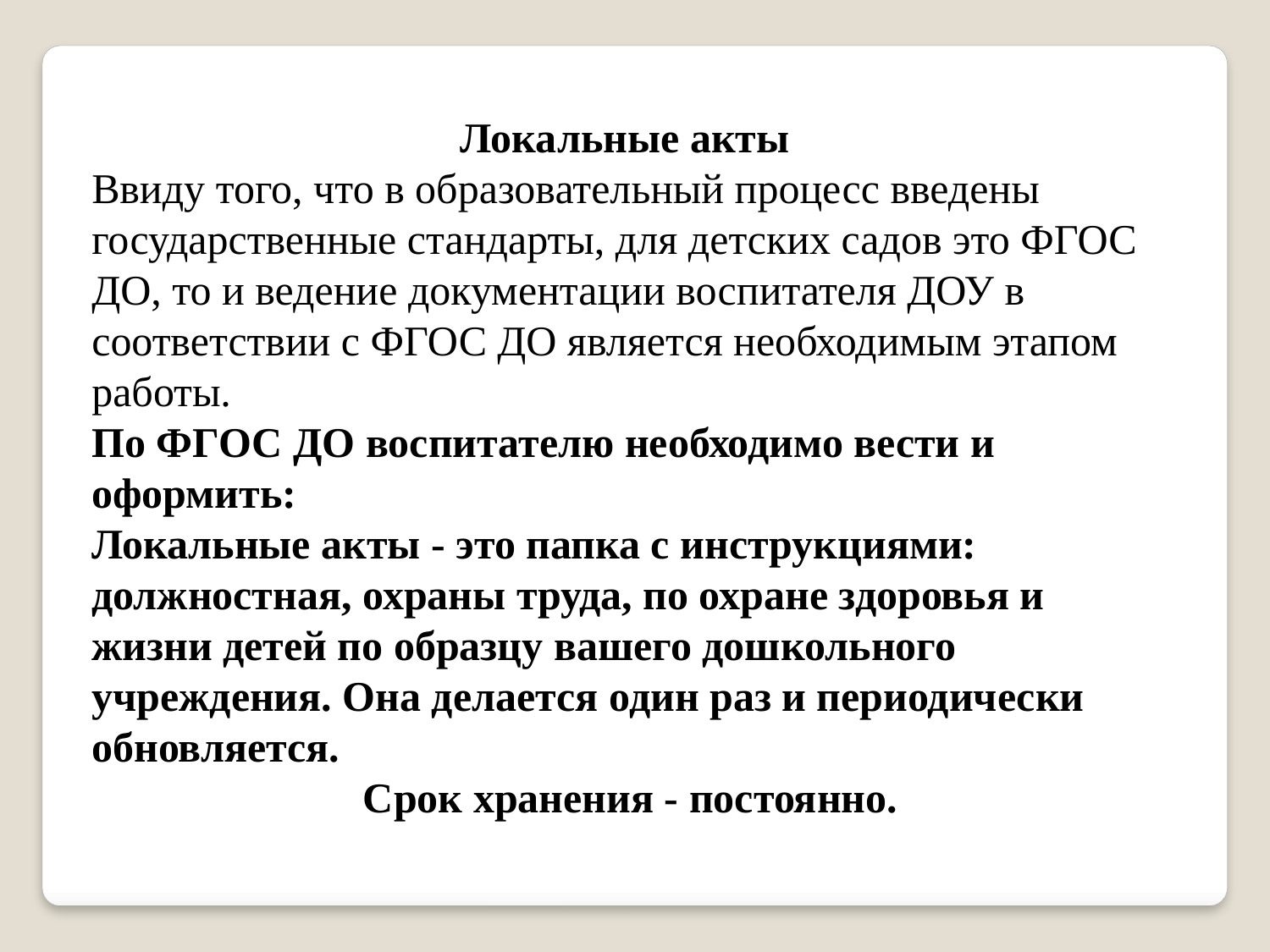

Локальные акты
Ввиду того, что в образовательный процесс введены государственные стандарты, для детских садов это ФГОС ДО, то и ведение документации воспитателя ДОУ в соответствии с ФГОС ДО является необходимым этапом работы.
По ФГОС ДО воспитателю необходимо вести и оформить:
Локальные акты - это папка с инструкциями: должностная, охраны труда, по охране здоровья и жизни детей по образцу вашего дошкольного учреждения. Она делается один раз и периодически обновляется.
 Срок хранения - постоянно.